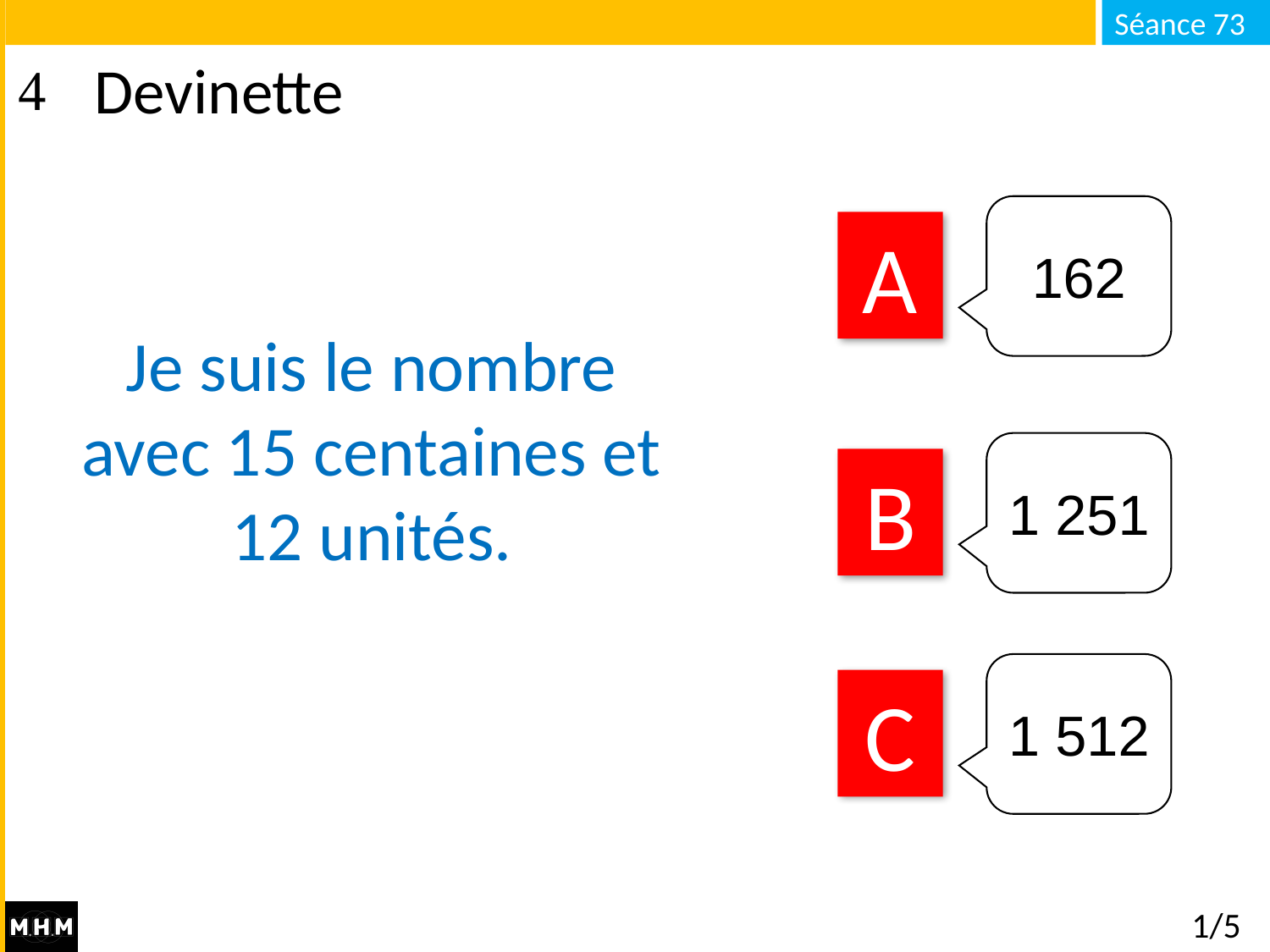

# Devinette
162
A
Je suis le nombre avec 15 centaines et 12 unités.
1 251
B
1 512
C
1/5